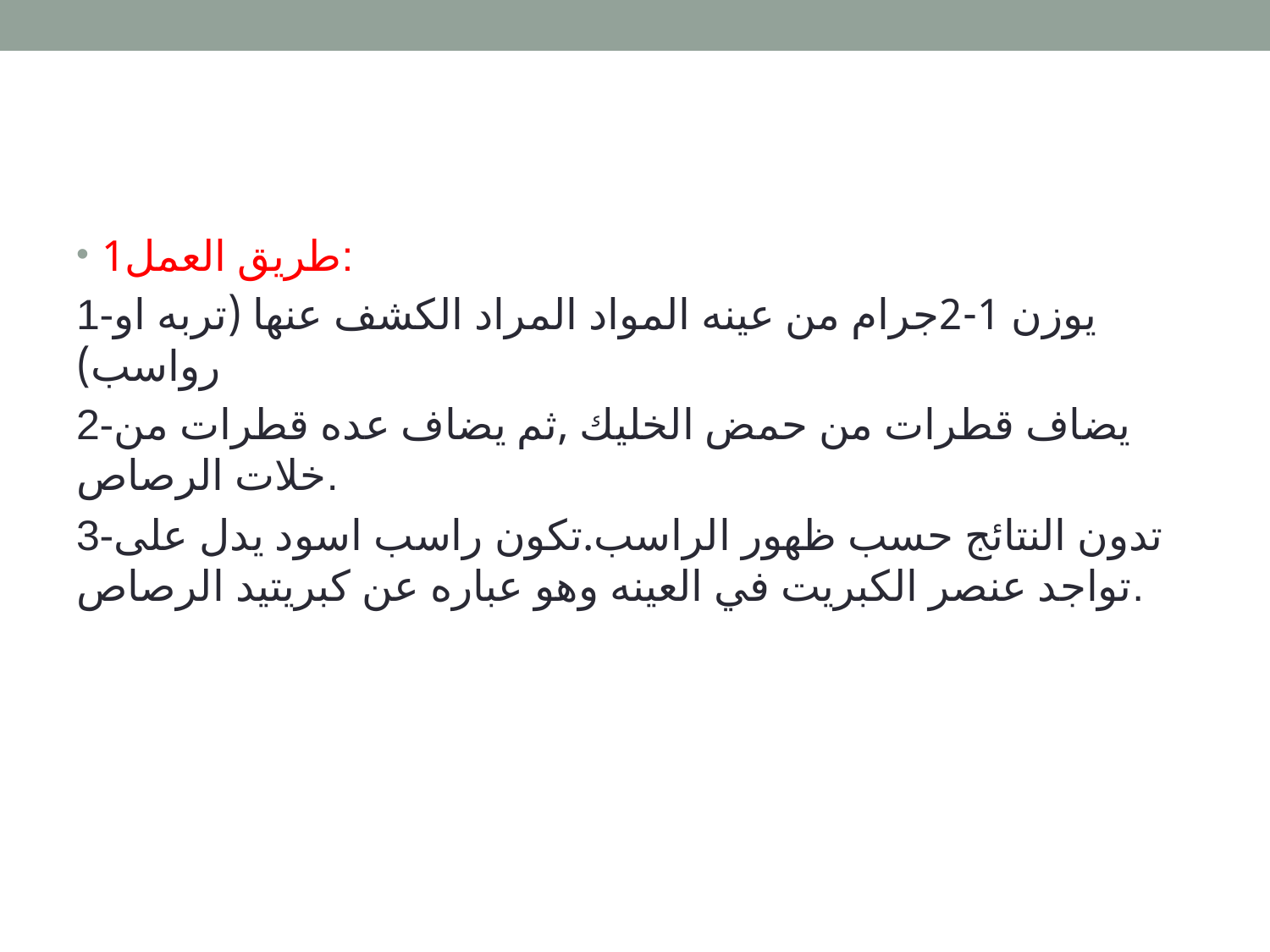

طريق العمل1:
1-يوزن 1-2جرام من عينه المواد المراد الكشف عنها (تربه او رواسب)
2-يضاف قطرات من حمض الخليك ,ثم يضاف عده قطرات من خلات الرصاص.
3-تدون النتائج حسب ظهور الراسب.تكون راسب اسود يدل على تواجد عنصر الكبريت في العينه وهو عباره عن كبريتيد الرصاص.